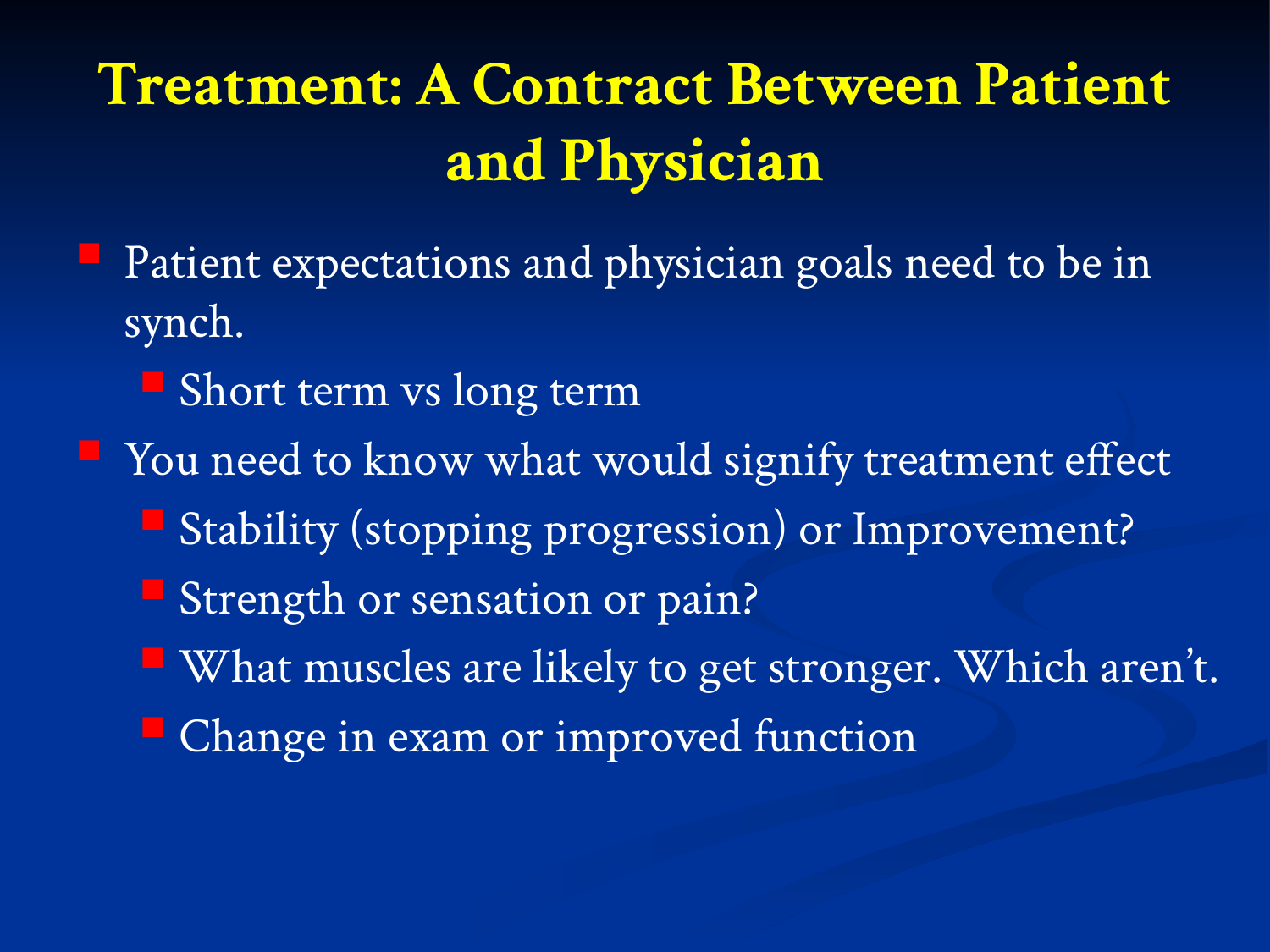

# Treatment: A Contract Between Patient and Physician
Patient expectations and physician goals need to be in synch.
Short term vs long term
You need to know what would signify treatment effect
Stability (stopping progression) or Improvement?
Strength or sensation or pain?
What muscles are likely to get stronger. Which aren’t.
Change in exam or improved function